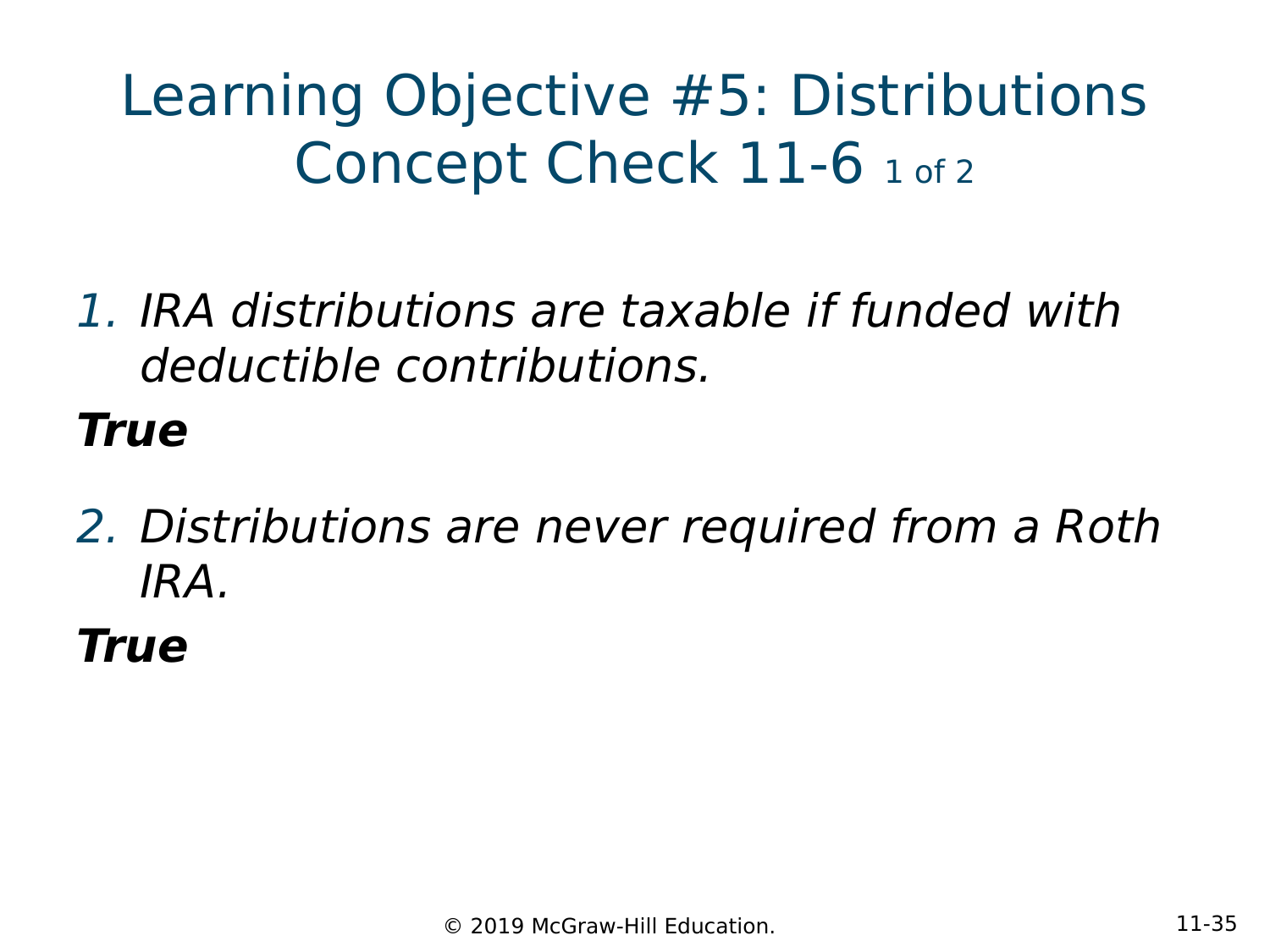

# Learning Objective #5: Distributions Concept Check 11-6 1 of 2
IRA distributions are taxable if funded with deductible contributions.
True
Distributions are never required from a Roth IRA.
True